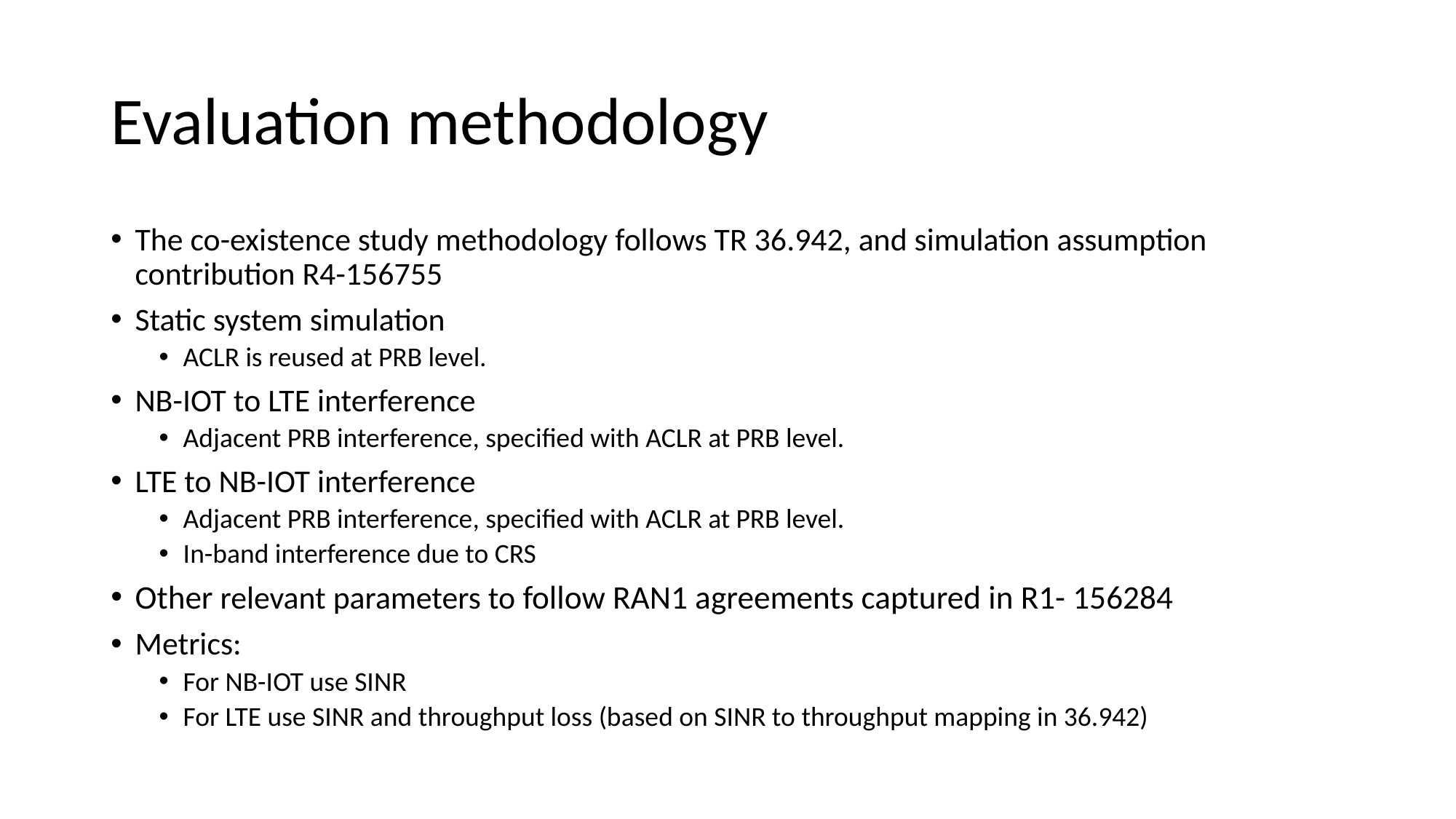

# Evaluation methodology
The co-existence study methodology follows TR 36.942, and simulation assumption contribution R4-156755
Static system simulation
ACLR is reused at PRB level.
NB-IOT to LTE interference
Adjacent PRB interference, specified with ACLR at PRB level.
LTE to NB-IOT interference
Adjacent PRB interference, specified with ACLR at PRB level.
In-band interference due to CRS
Other relevant parameters to follow RAN1 agreements captured in R1- 156284
Metrics:
For NB-IOT use SINR
For LTE use SINR and throughput loss (based on SINR to throughput mapping in 36.942)